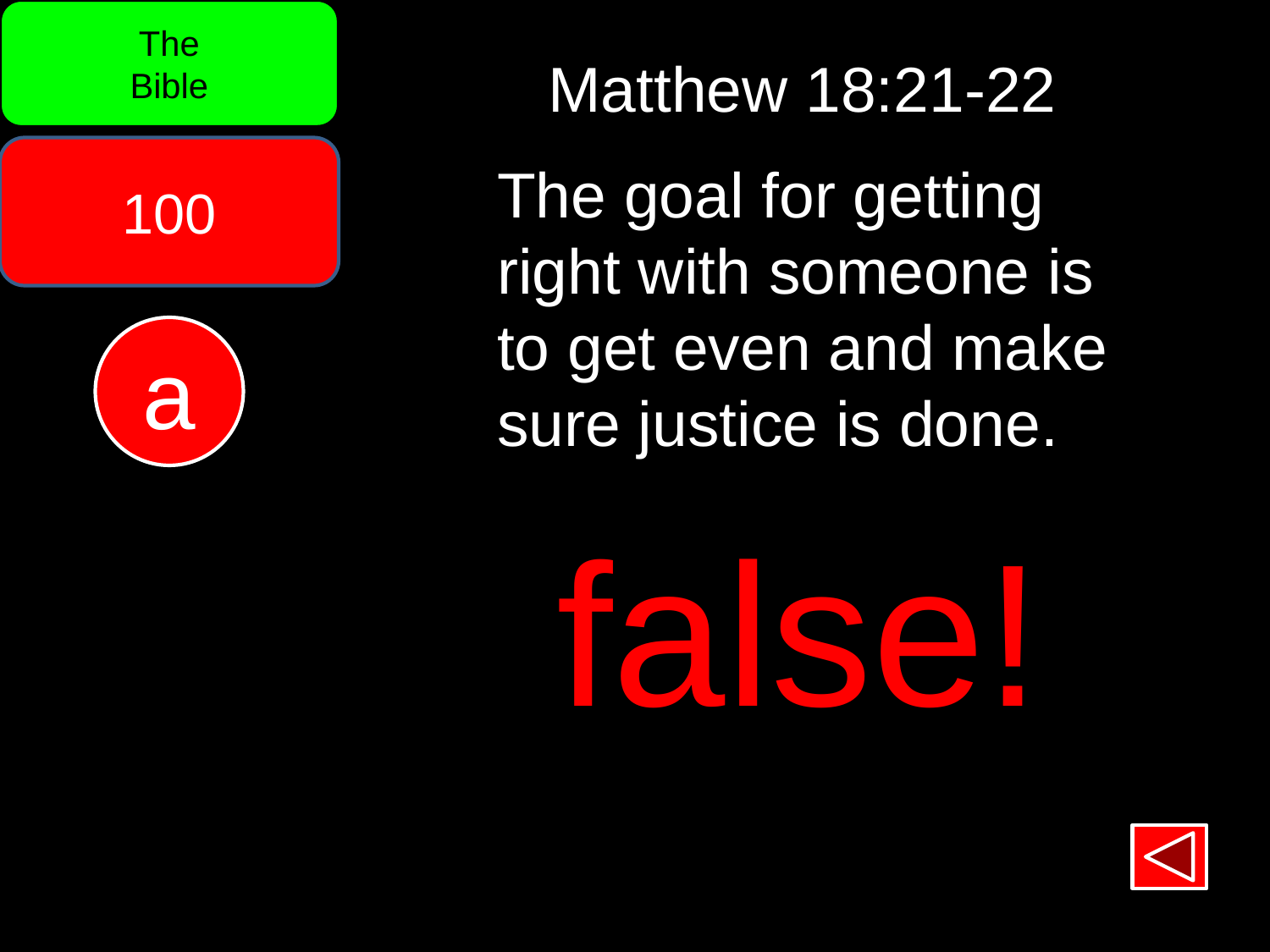

The
Bible
Matthew 18:21-22
100
The goal for getting
right with someone is
to get even and make
sure justice is done.
a
false!